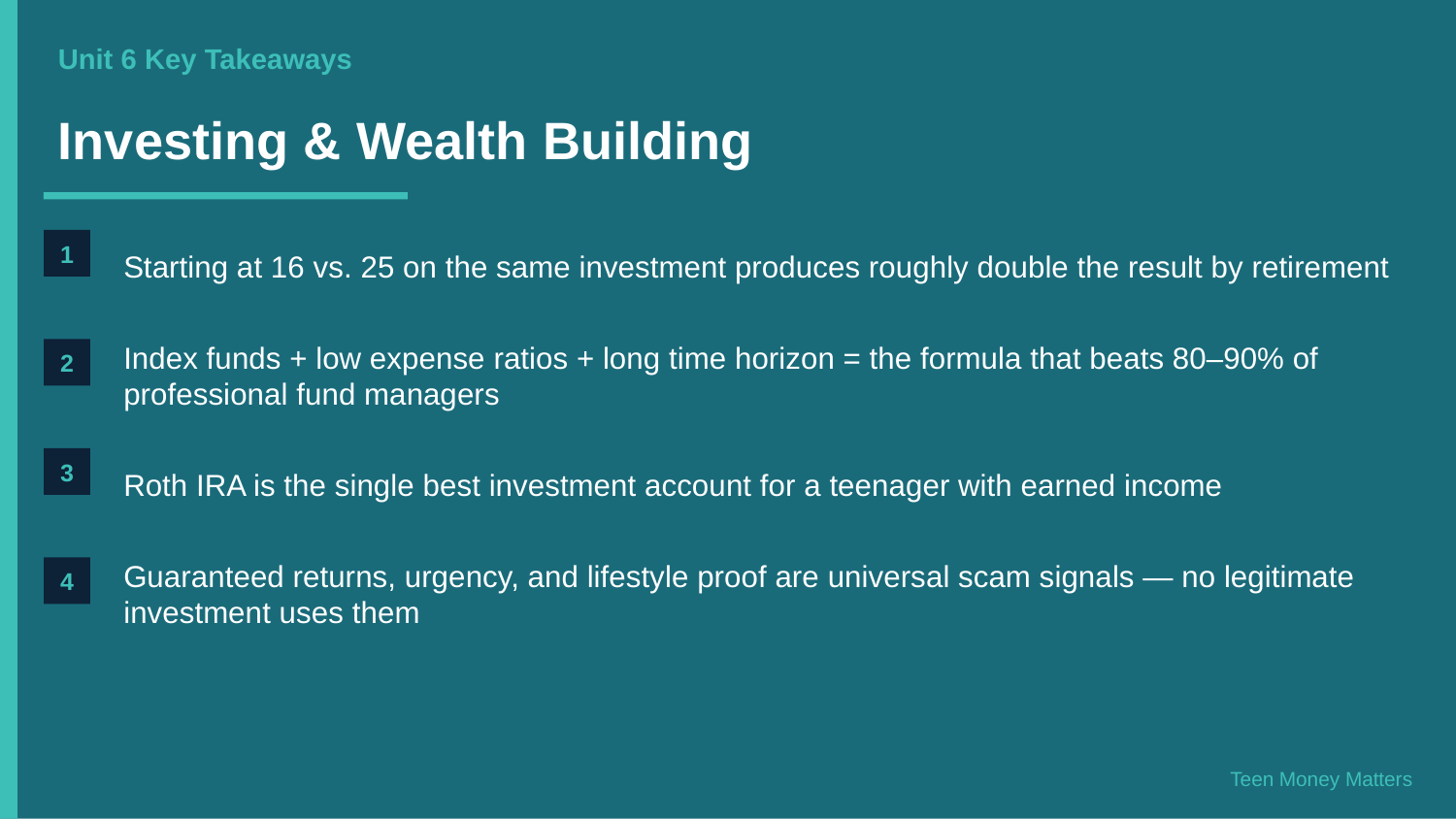

Unit 6 Key Takeaways
Investing & Wealth Building

Starting at 16 vs. 25 on the same investment produces roughly double the result by retirement

1
Index funds + low expense ratios + long time horizon = the formula that beats 80–90% of professional fund managers

2
Roth IRA is the single best investment account for a teenager with earned income

3
Guaranteed returns, urgency, and lifestyle proof are universal scam signals — no legitimate investment uses them

4
Teen Money Matters